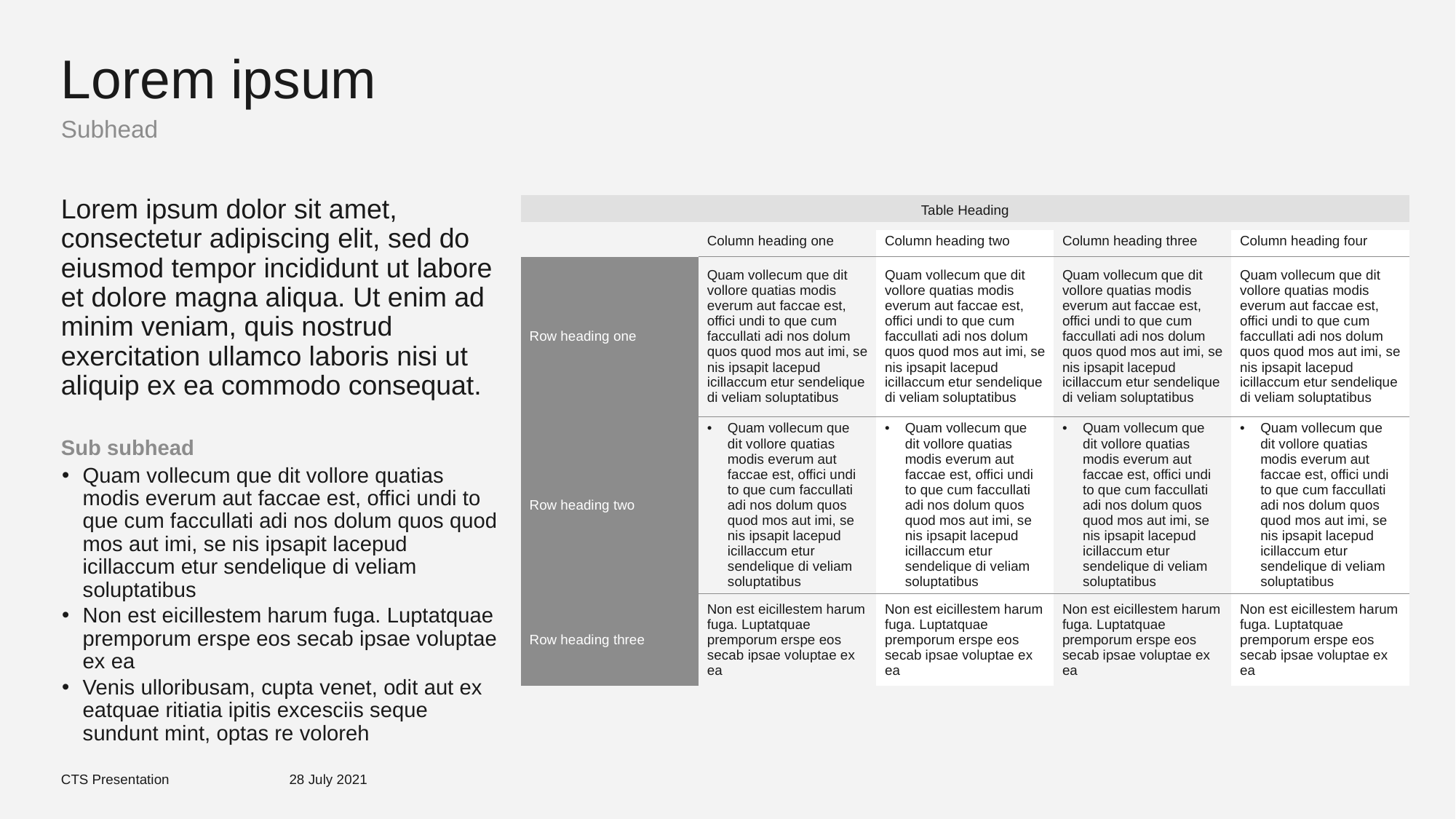

# Lorem ipsum
Subhead
| Table Heading |  |  |  |  |
| --- | --- | --- | --- | --- |
|  | Column heading one | Column heading two | Column heading three | Column heading four |
| Row heading one | Quam vollecum que dit vollore quatias modis everum aut faccae est, offici undi to que cum faccullati adi nos dolum quos quod mos aut imi, se nis ipsapit lacepud icillaccum etur sendelique di veliam soluptatibus | Quam vollecum que dit vollore quatias modis everum aut faccae est, offici undi to que cum faccullati adi nos dolum quos quod mos aut imi, se nis ipsapit lacepud icillaccum etur sendelique di veliam soluptatibus | Quam vollecum que dit vollore quatias modis everum aut faccae est, offici undi to que cum faccullati adi nos dolum quos quod mos aut imi, se nis ipsapit lacepud icillaccum etur sendelique di veliam soluptatibus | Quam vollecum que dit vollore quatias modis everum aut faccae est, offici undi to que cum faccullati adi nos dolum quos quod mos aut imi, se nis ipsapit lacepud icillaccum etur sendelique di veliam soluptatibus |
| Row heading two | Quam vollecum que dit vollore quatias modis everum aut faccae est, offici undi to que cum faccullati adi nos dolum quos quod mos aut imi, se nis ipsapit lacepud icillaccum etur sendelique di veliam soluptatibus | Quam vollecum que dit vollore quatias modis everum aut faccae est, offici undi to que cum faccullati adi nos dolum quos quod mos aut imi, se nis ipsapit lacepud icillaccum etur sendelique di veliam soluptatibus | Quam vollecum que dit vollore quatias modis everum aut faccae est, offici undi to que cum faccullati adi nos dolum quos quod mos aut imi, se nis ipsapit lacepud icillaccum etur sendelique di veliam soluptatibus | Quam vollecum que dit vollore quatias modis everum aut faccae est, offici undi to que cum faccullati adi nos dolum quos quod mos aut imi, se nis ipsapit lacepud icillaccum etur sendelique di veliam soluptatibus |
| Row heading three | Non est eicillestem harum fuga. Luptatquae premporum erspe eos secab ipsae voluptae ex ea | Non est eicillestem harum fuga. Luptatquae premporum erspe eos secab ipsae voluptae ex ea | Non est eicillestem harum fuga. Luptatquae premporum erspe eos secab ipsae voluptae ex ea | Non est eicillestem harum fuga. Luptatquae premporum erspe eos secab ipsae voluptae ex ea |
Lorem ipsum dolor sit amet, consectetur adipiscing elit, sed do eiusmod tempor incididunt ut labore et dolore magna aliqua. Ut enim ad minim veniam, quis nostrud exercitation ullamco laboris nisi ut aliquip ex ea commodo consequat.
Sub subhead
Quam vollecum que dit vollore quatias modis everum aut faccae est, offici undi to que cum faccullati adi nos dolum quos quod mos aut imi, se nis ipsapit lacepud icillaccum etur sendelique di veliam soluptatibus
Non est eicillestem harum fuga. Luptatquae premporum erspe eos secab ipsae voluptae ex ea
Venis ulloribusam, cupta venet, odit aut ex eatquae ritiatia ipitis excesciis seque sundunt mint, optas re voloreh
CTS Presentation
28 July 2021